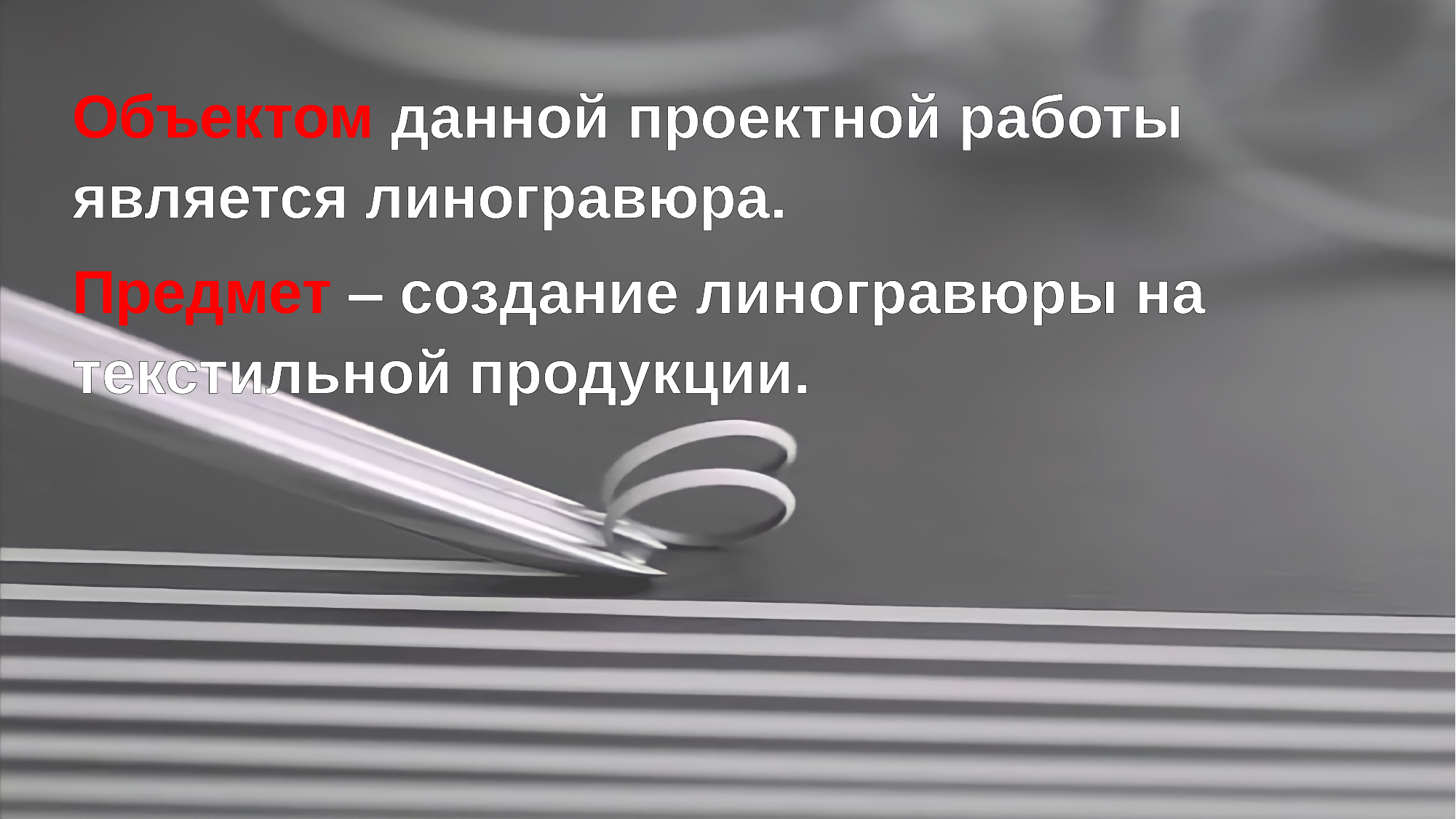

Объектом данной проектной работы является линогравюра.
Предмет – создание линогравюры на текстильной продукции.